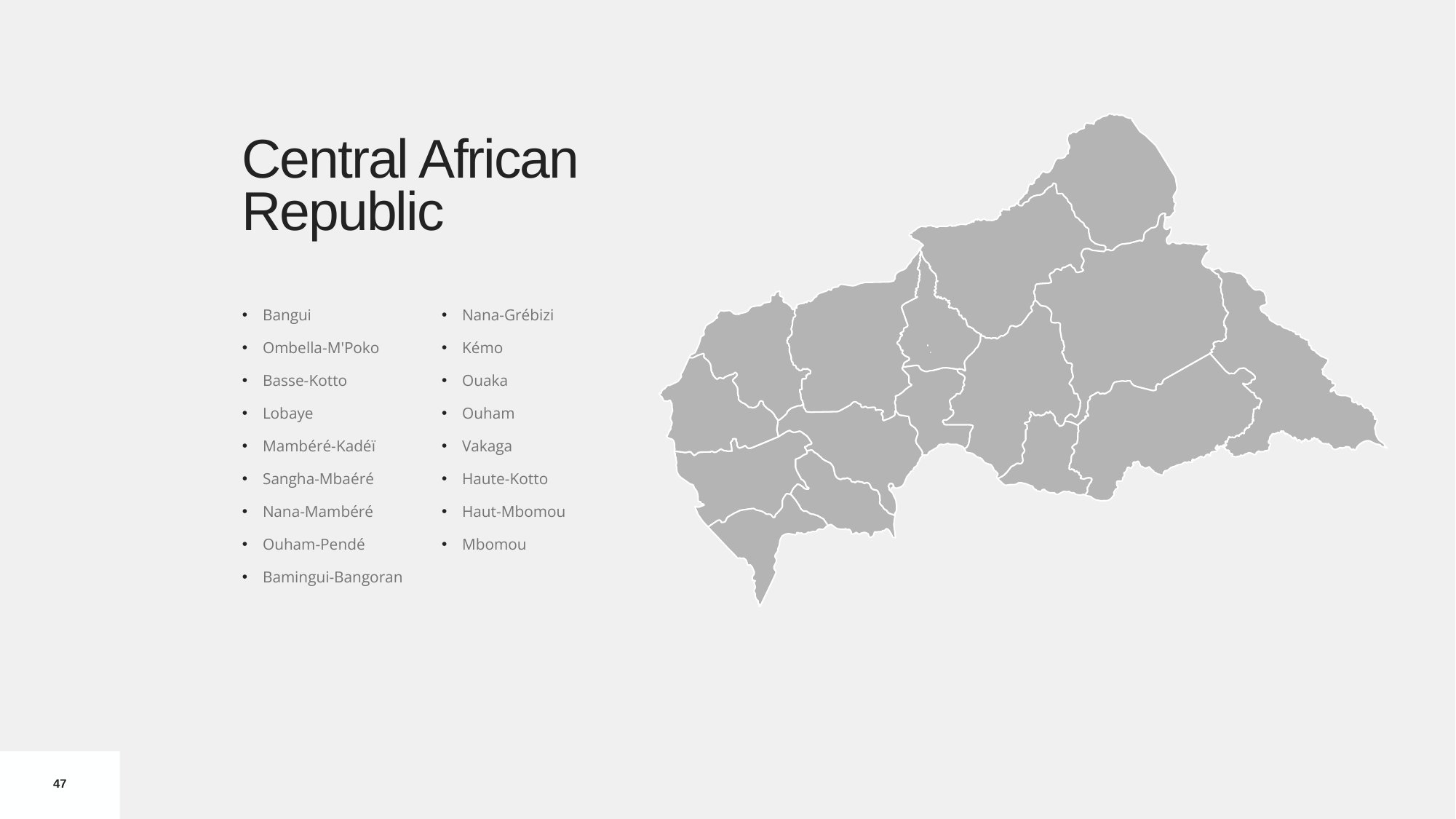

# Central African Republic

Bangui
Ombella-M'Poko
Basse-Kotto
Lobaye
Mambéré-Kadéï
Sangha-Mbaéré
Nana-Mambéré
Ouham-Pendé
Bamingui-Bangoran
Nana-Grébizi
Kémo
Ouaka
Ouham
Vakaga
Haute-Kotto
Haut-Mbomou
Mbomou